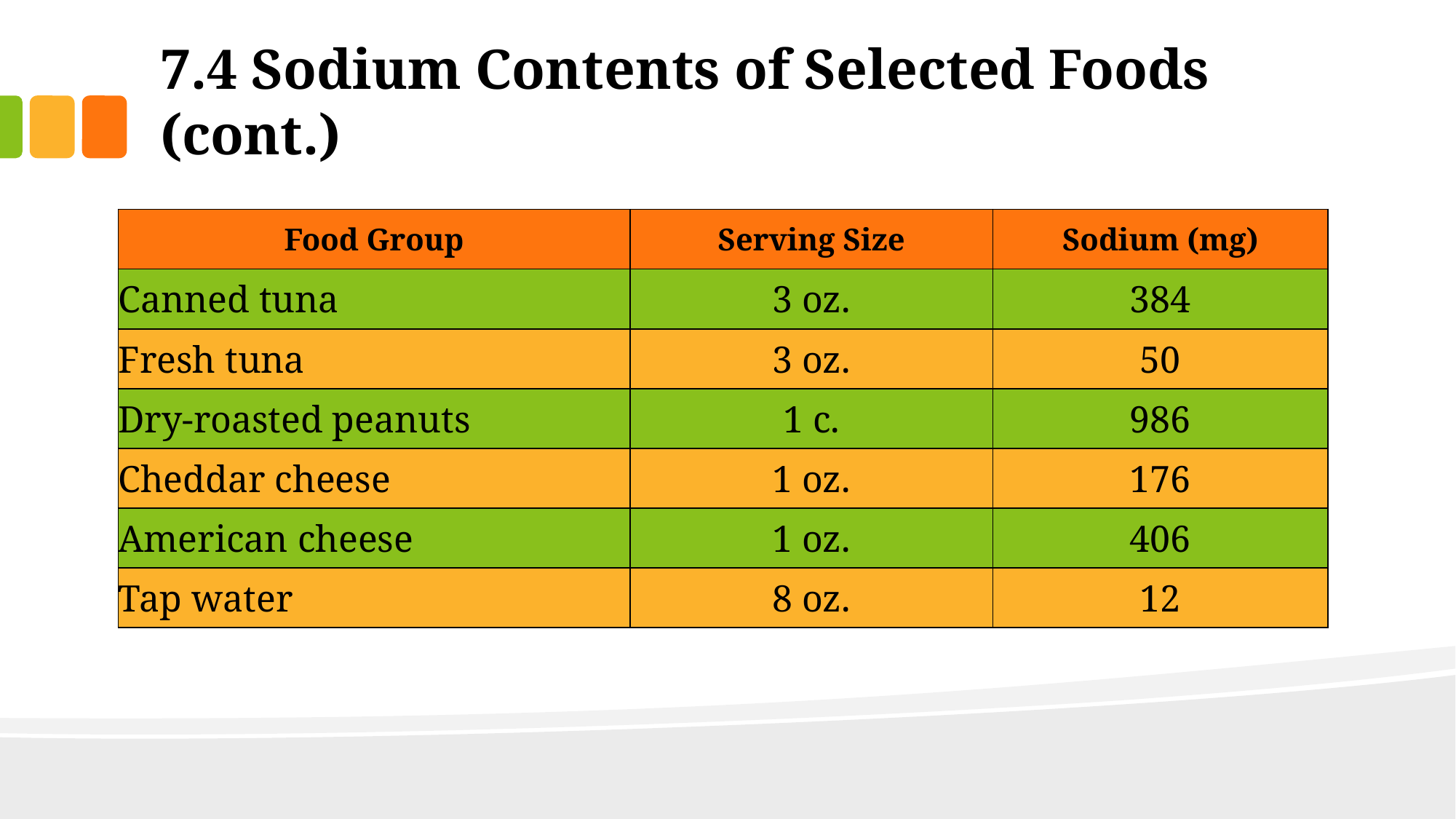

# 7.4 Sodium Contents of Selected Foods (cont.)
| Food Group | Serving Size | Sodium (mg) |
| --- | --- | --- |
| Canned tuna | 3 oz. | 384 |
| Fresh tuna | 3 oz. | 50 |
| Dry-roasted peanuts | 1 c. | 986 |
| Cheddar cheese | 1 oz. | 176 |
| American cheese | 1 oz. | 406 |
| Tap water | 8 oz. | 12 |